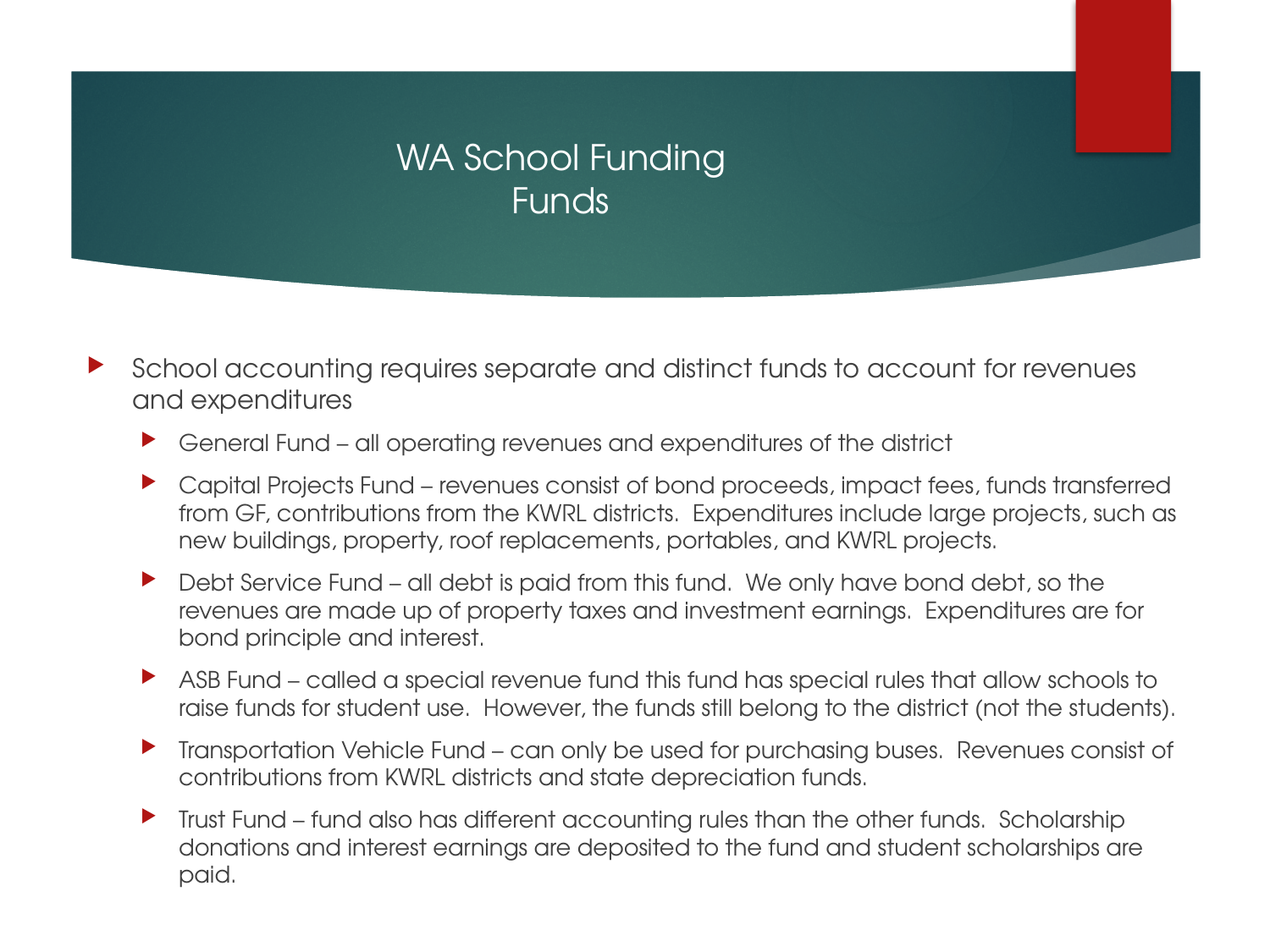

# WA School Funding Funds
School accounting requires separate and distinct funds to account for revenues and expenditures
General Fund – all operating revenues and expenditures of the district
Capital Projects Fund – revenues consist of bond proceeds, impact fees, funds transferred from GF, contributions from the KWRL districts.  Expenditures include large projects, such as new buildings, property, roof replacements, portables, and KWRL projects.
Debt Service Fund – all debt is paid from this fund.  We only have bond debt, so the revenues are made up of property taxes and investment earnings.  Expenditures are for bond principle and interest.
ASB Fund – called a special revenue fund this fund has special rules that allow schools to raise funds for student use.  However, the funds still belong to the district (not the students).
Transportation Vehicle Fund – can only be used for purchasing buses.  Revenues consist of contributions from KWRL districts and state depreciation funds.
Trust Fund – fund also has different accounting rules than the other funds.  Scholarship donations and interest earnings are deposited to the fund and student scholarships are paid.